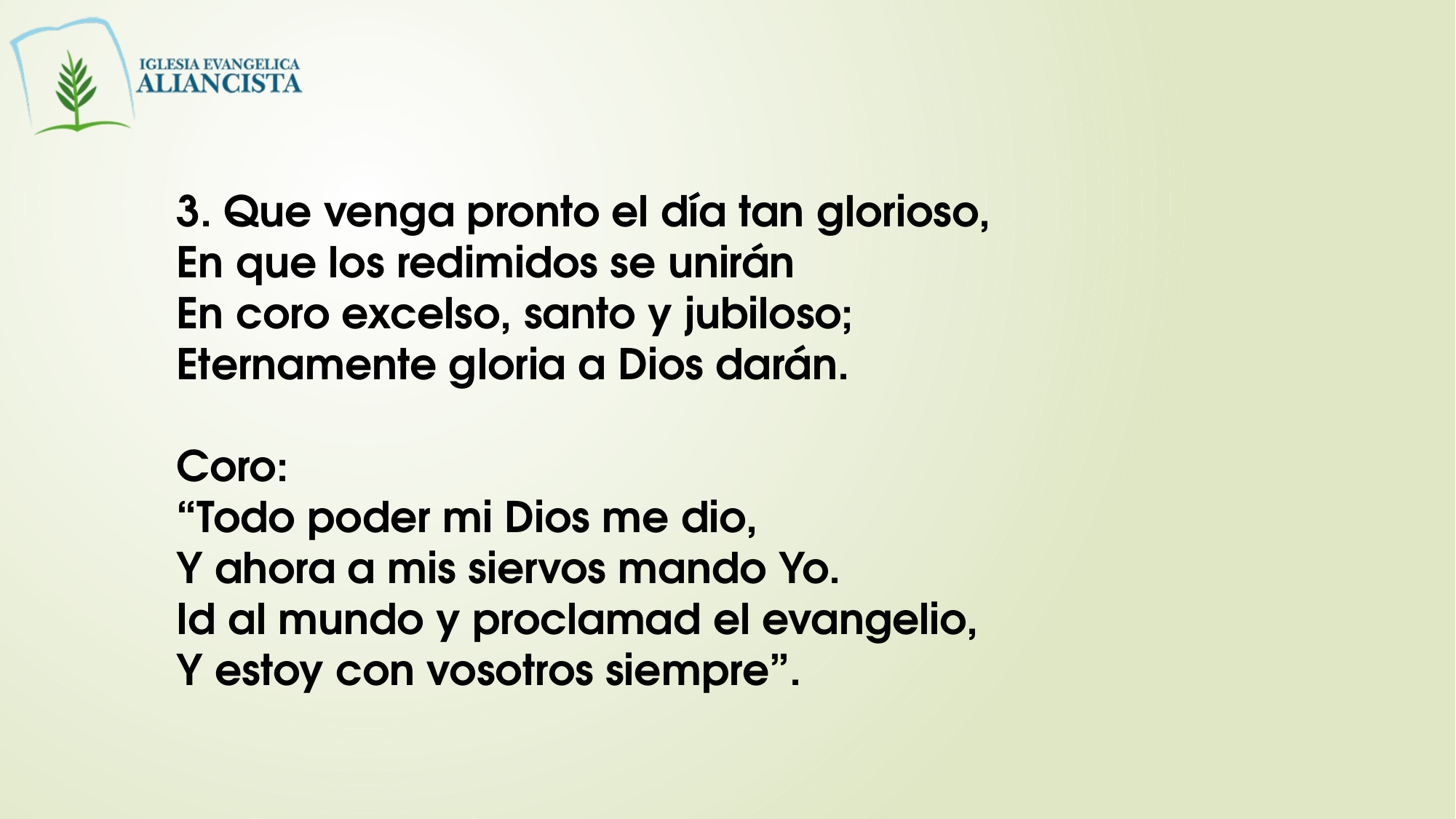

3. Que venga pronto el día tan glorioso,
En que los redimidos se unirán
En coro excelso, santo y jubiloso;
Eternamente gloria a Dios darán.

Coro:
“Todo poder mi Dios me dio,
Y ahora a mis siervos mando Yo.
Id al mundo y proclamad el evangelio,
Y estoy con vosotros siempre”.